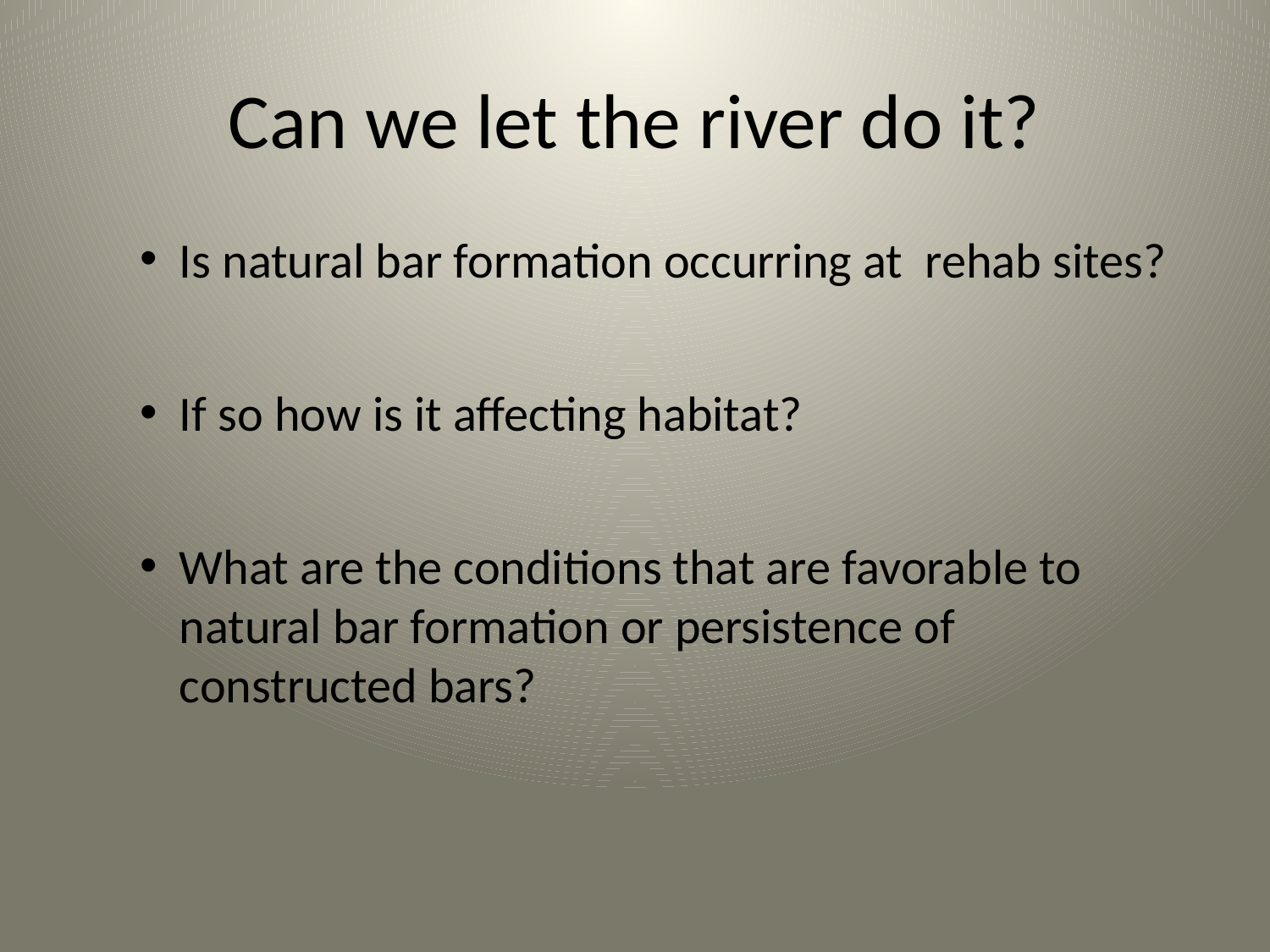

# Can we let the river do it?
Is natural bar formation occurring at  rehab sites?

If so how is it affecting habitat?

What are the conditions that are favorable to natural bar formation or persistence of constructed bars?